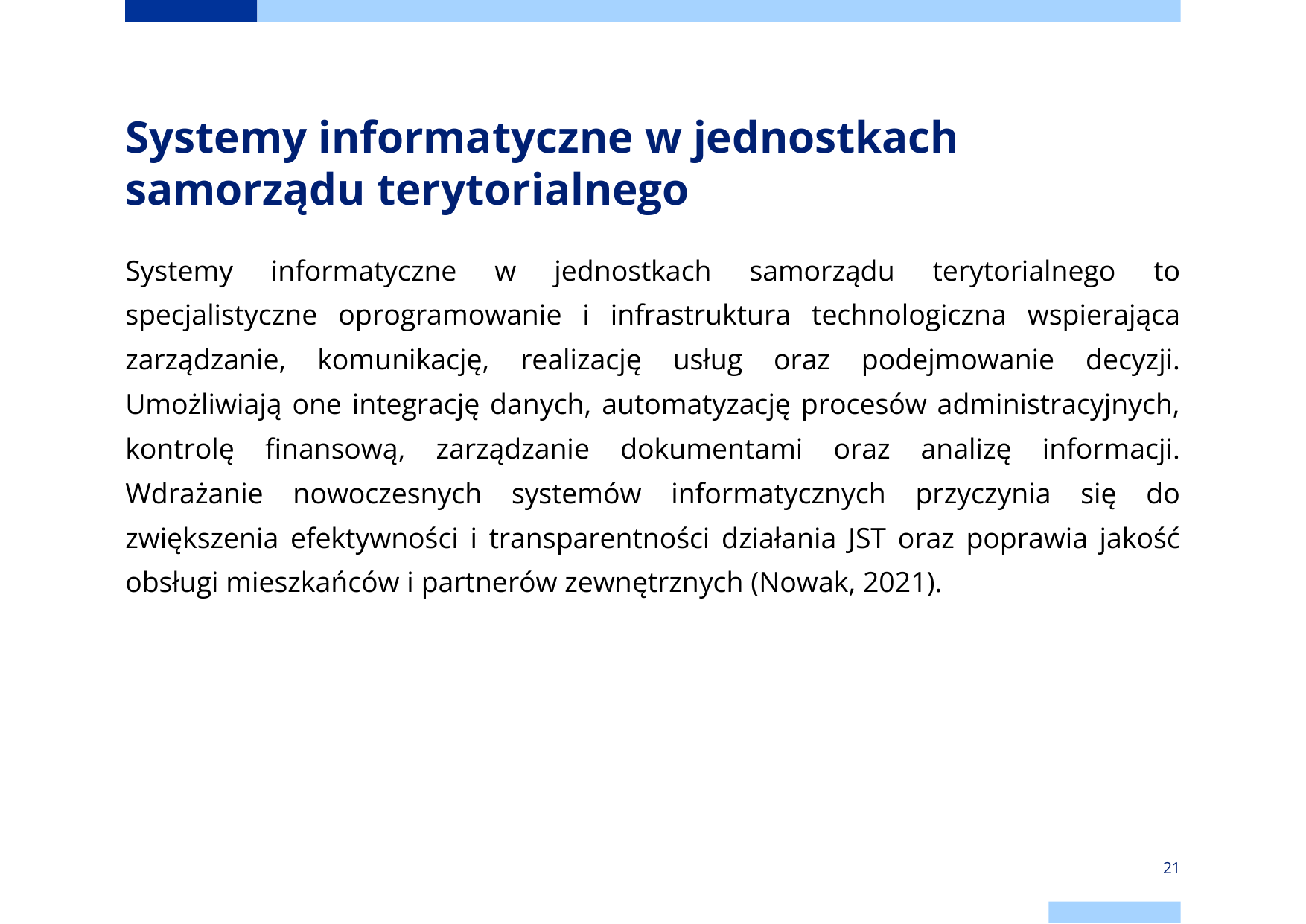

# Systemy informatyczne w jednostkach samorządu terytorialnego
Systemy informatyczne w jednostkach samorządu terytorialnego to specjalistyczne oprogramowanie i infrastruktura technologiczna wspierająca zarządzanie, komunikację, realizację usług oraz podejmowanie decyzji. Umożliwiają one integrację danych, automatyzację procesów administracyjnych, kontrolę finansową, zarządzanie dokumentami oraz analizę informacji. Wdrażanie nowoczesnych systemów informatycznych przyczynia się do zwiększenia efektywności i transparentności działania JST oraz poprawia jakość obsługi mieszkańców i partnerów zewnętrznych (Nowak, 2021).
21